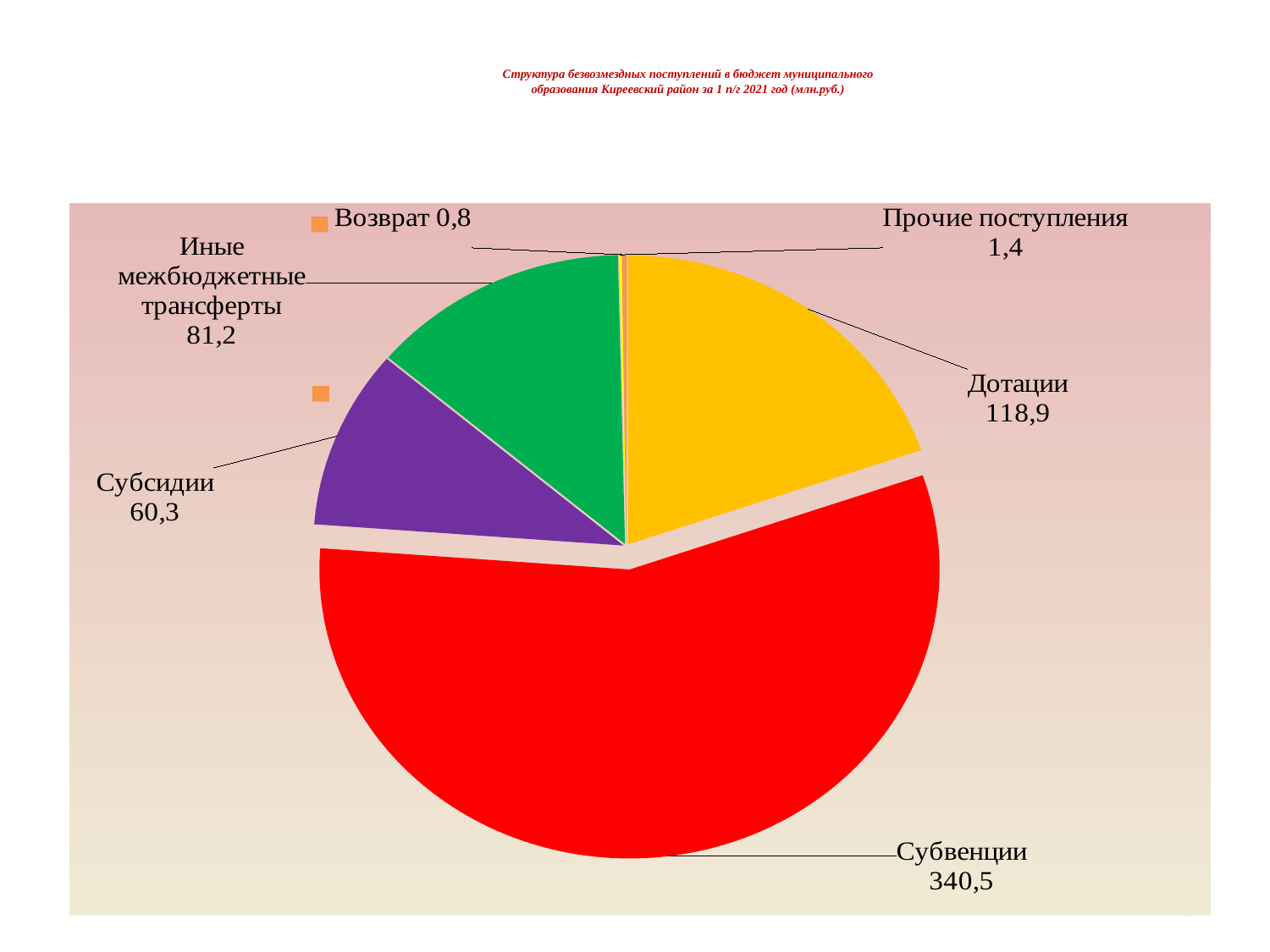

# Структура безвозмездных поступлений в бюджет муниципального образования Киреевский район за 1 п/г 2021 год (млн.руб.)

### Chart

| Category | Столбец1 |
|---|---|
| Дотации | 118.9 |
| Субвенции | 340.5 |
| Субсидии | 60.3 |
| Иные межбюджетные трансферты | 81.2 |
| Возврат остатков субсидий прошлых лет | 0.8 |
| Прочие безвозмездные поступления | 1.4 |
5